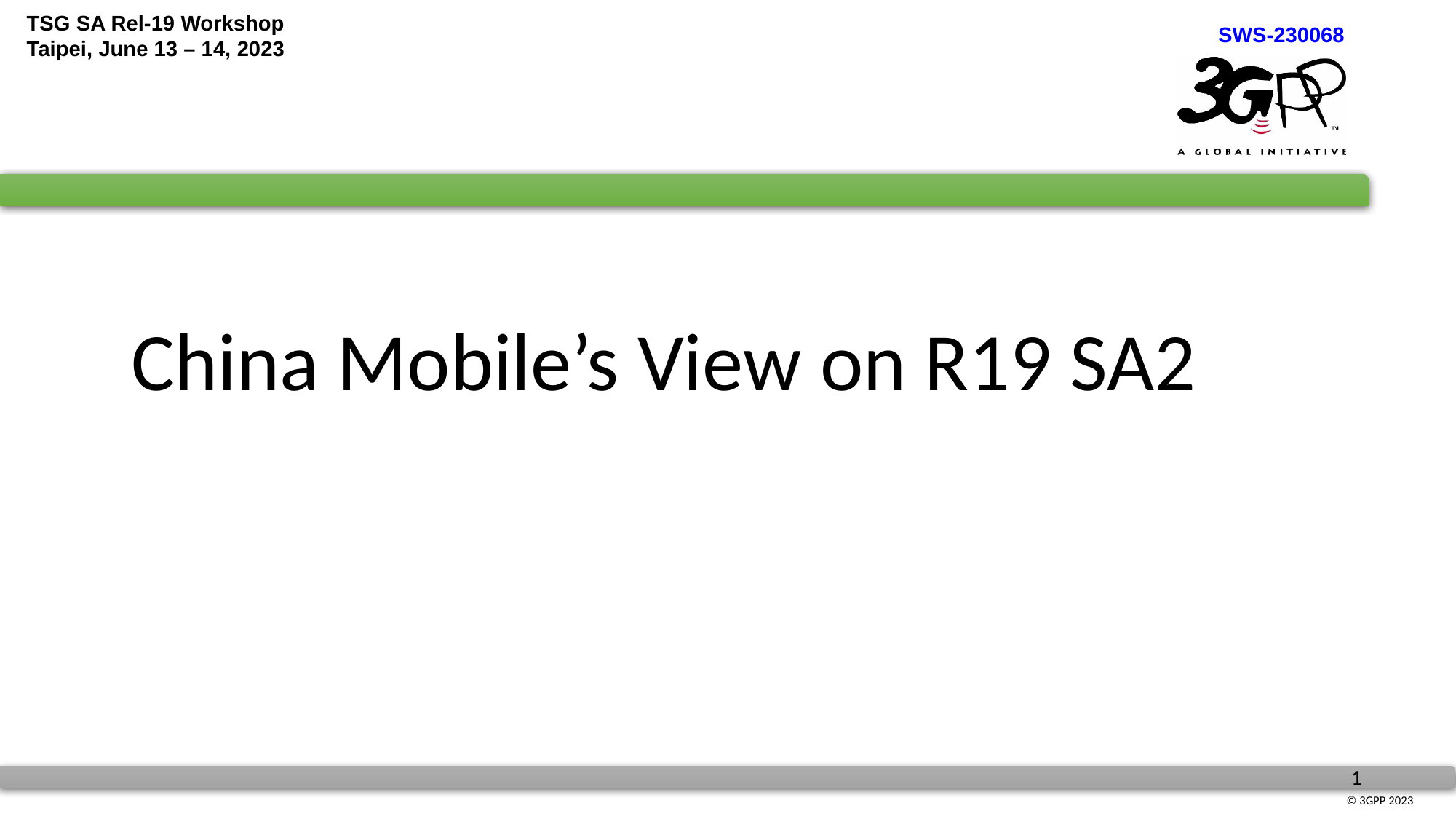

# China Mobile’s View on R19 SA2